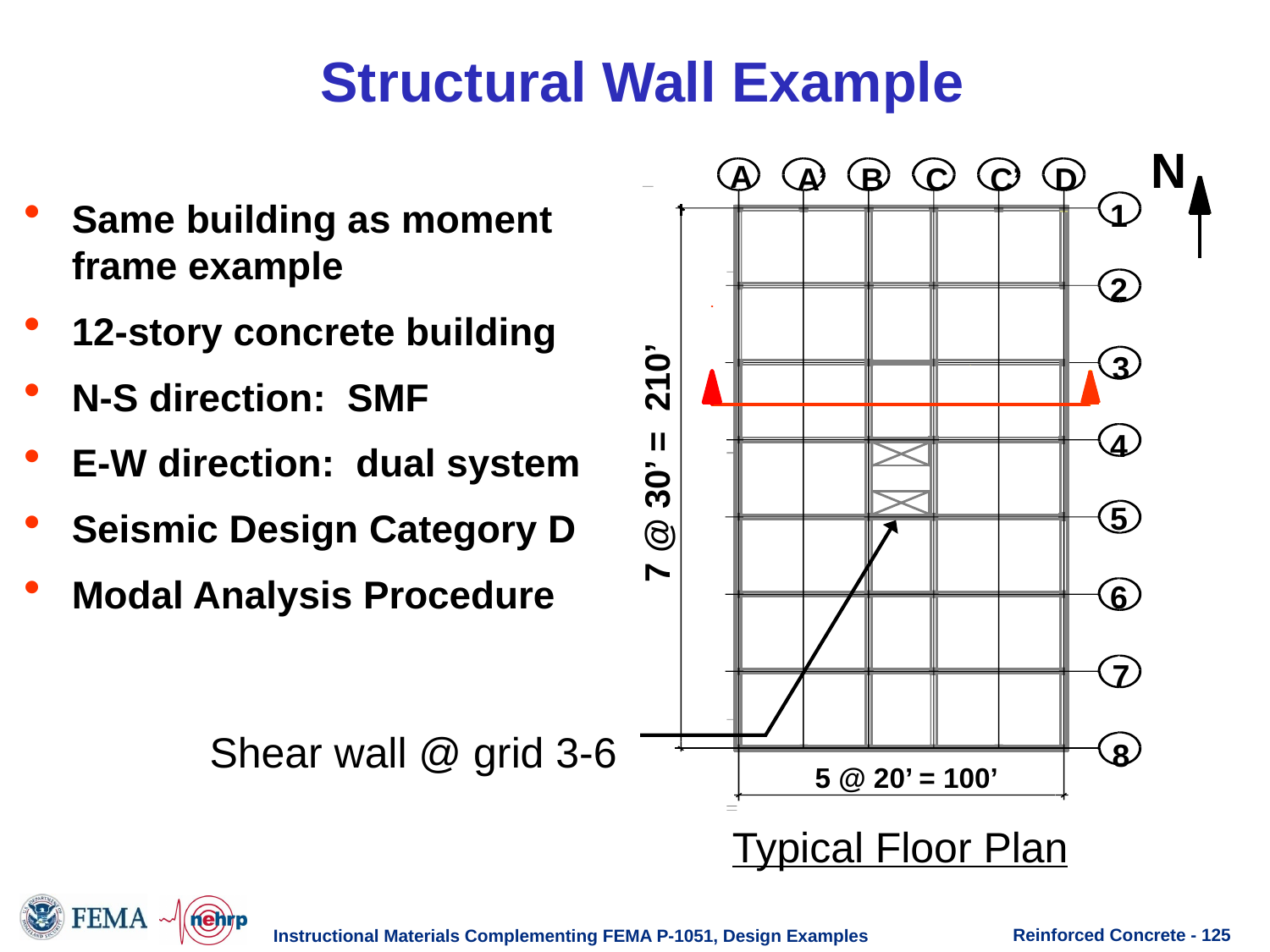

# Structural Wall Example
N
A
A’
B
C
C’
D

1

2

3

4

7 @ 30’ =  210’

5

6

7

8

5 @ 20’ = 100’

Typical Floor Plan
Same building as moment frame example
12-story concrete building
N-S direction:  SMF
E-W direction:  dual system
Seismic Design Category D
Modal Analysis Procedure
Shear wall @ grid 3-6
Instructional Materials Complementing FEMA P-1051, Design Examples